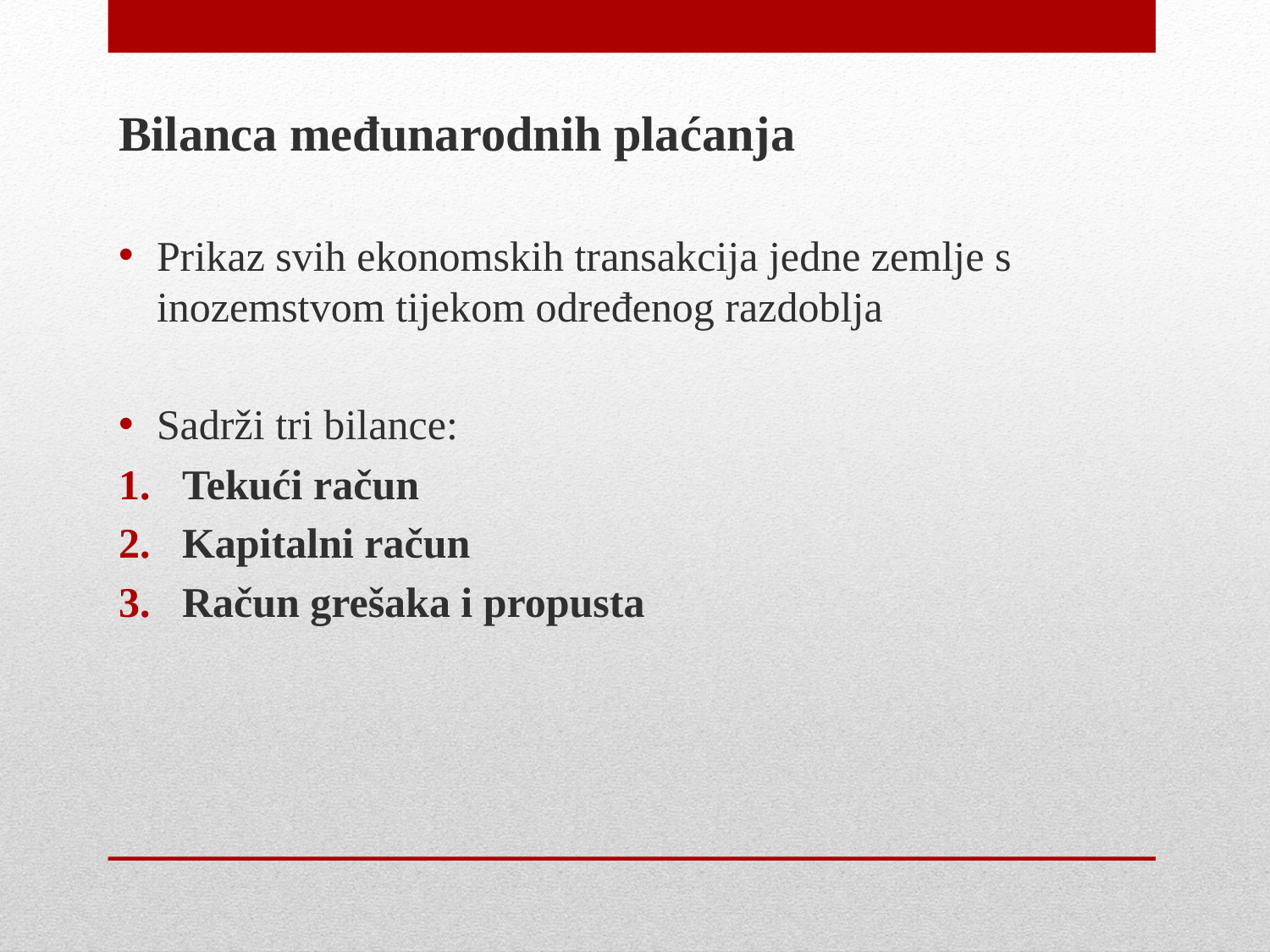

Bilanca međunarodnih plaćanja

Prikaz svih ekonomskih transakcija jedne zemlje s inozemstvom tijekom određenog razdoblja

Sadrži tri bilance:
Tekući račun
Kapitalni račun
Račun grešaka i propusta